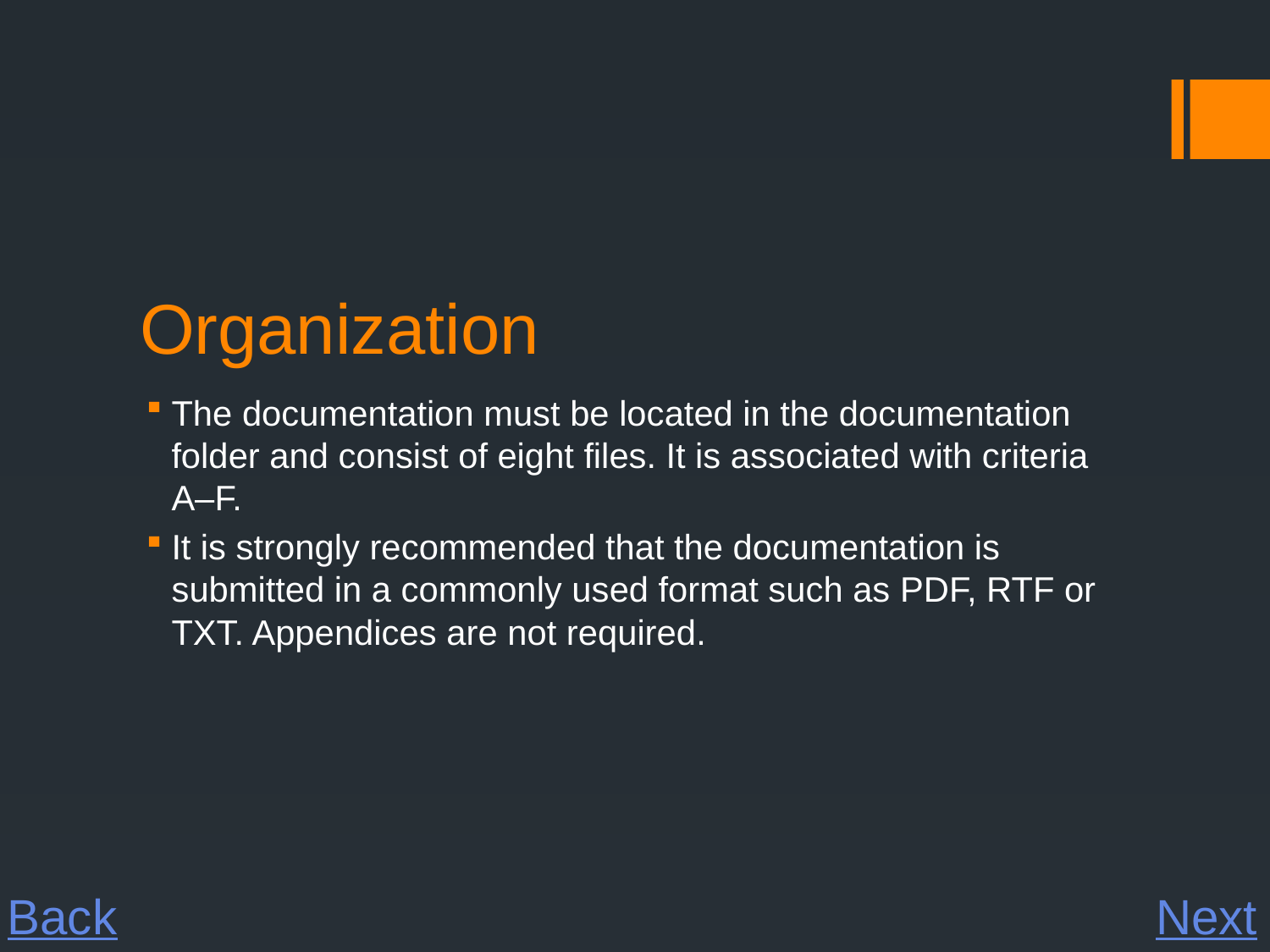

# Organization
The documentation must be located in the documentation folder and consist of eight files. It is associated with criteria A–F.
It is strongly recommended that the documentation is submitted in a commonly used format such as PDF, RTF or TXT. Appendices are not required.

Back
Next